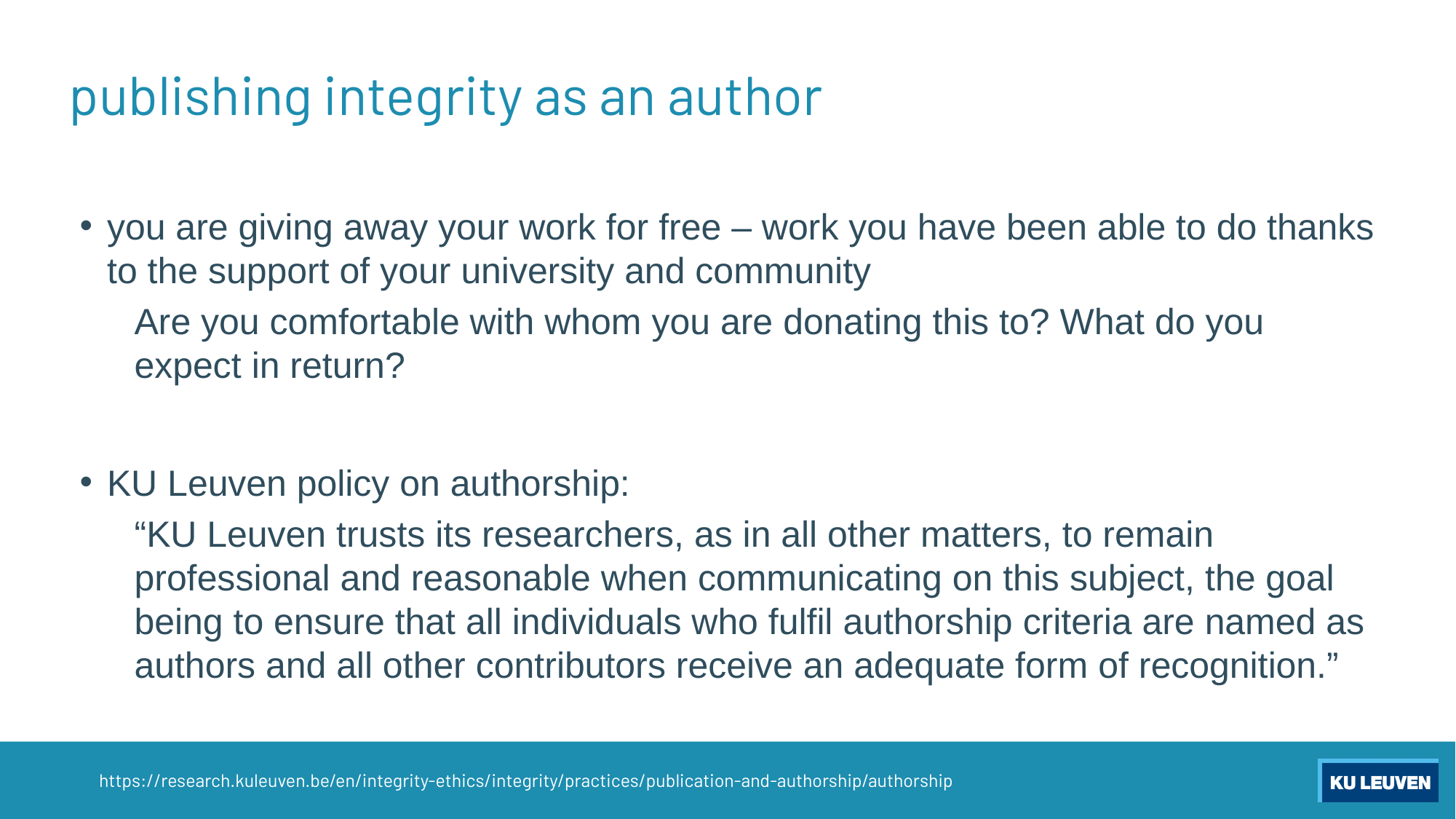

# publishing integrity as an author
you are giving away your work for free – work you have been able to do thanks to the support of your university and community
Are you comfortable with whom you are donating this to? What do you expect in return?

KU Leuven policy on authorship:
“KU Leuven trusts its researchers, as in all other matters, to remain professional and reasonable when communicating on this subject, the goal being to ensure that all individuals who fulfil authorship criteria are named as authors and all other contributors receive an adequate form of recognition.”
https://research.kuleuven.be/en/integrity-ethics/integrity/practices/publication-and-authorship/authorship